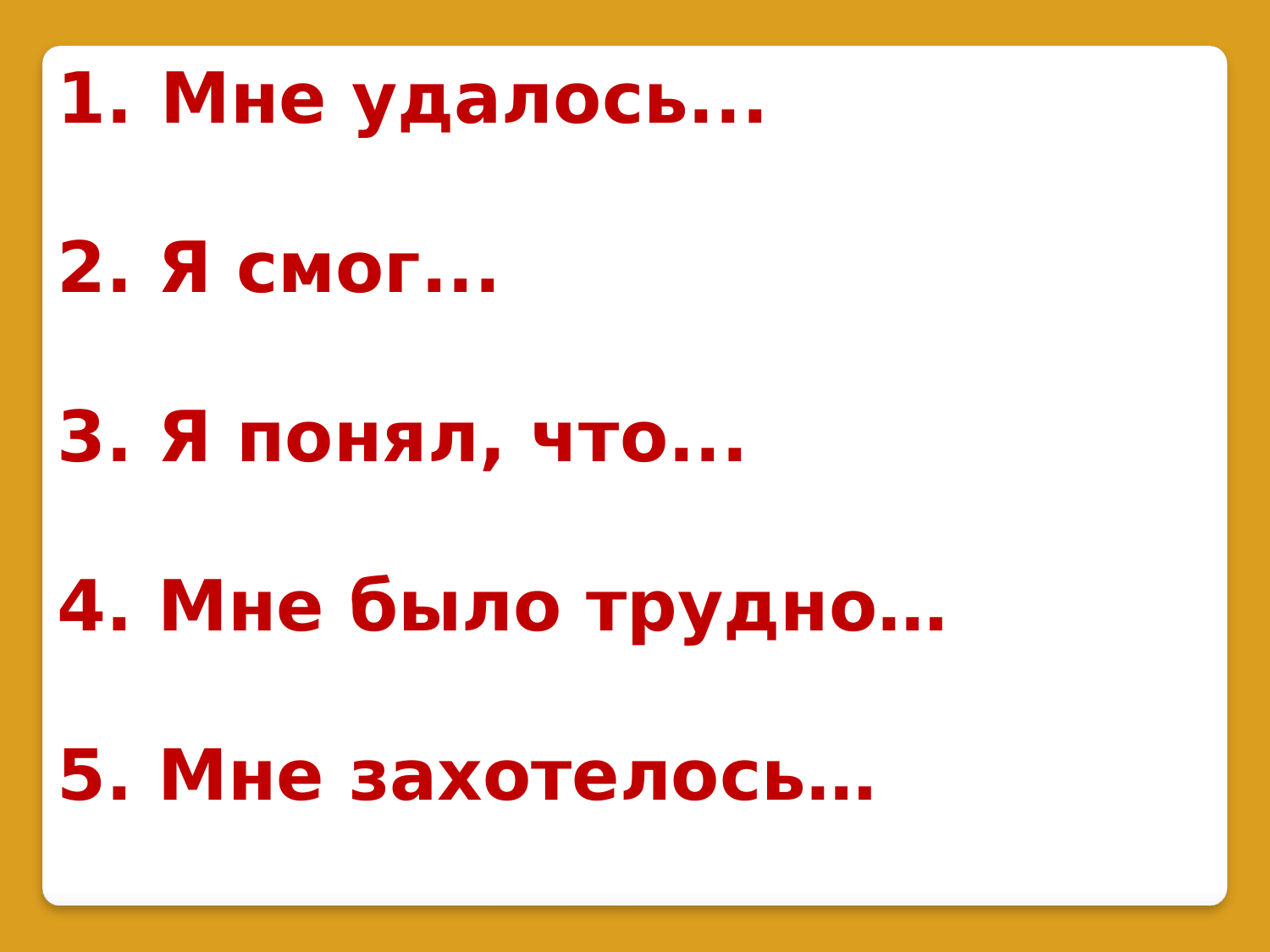

Мне удалось...

2. Я смог...

3. Я понял, что...

4. Мне было трудно…

5. Мне захотелось…